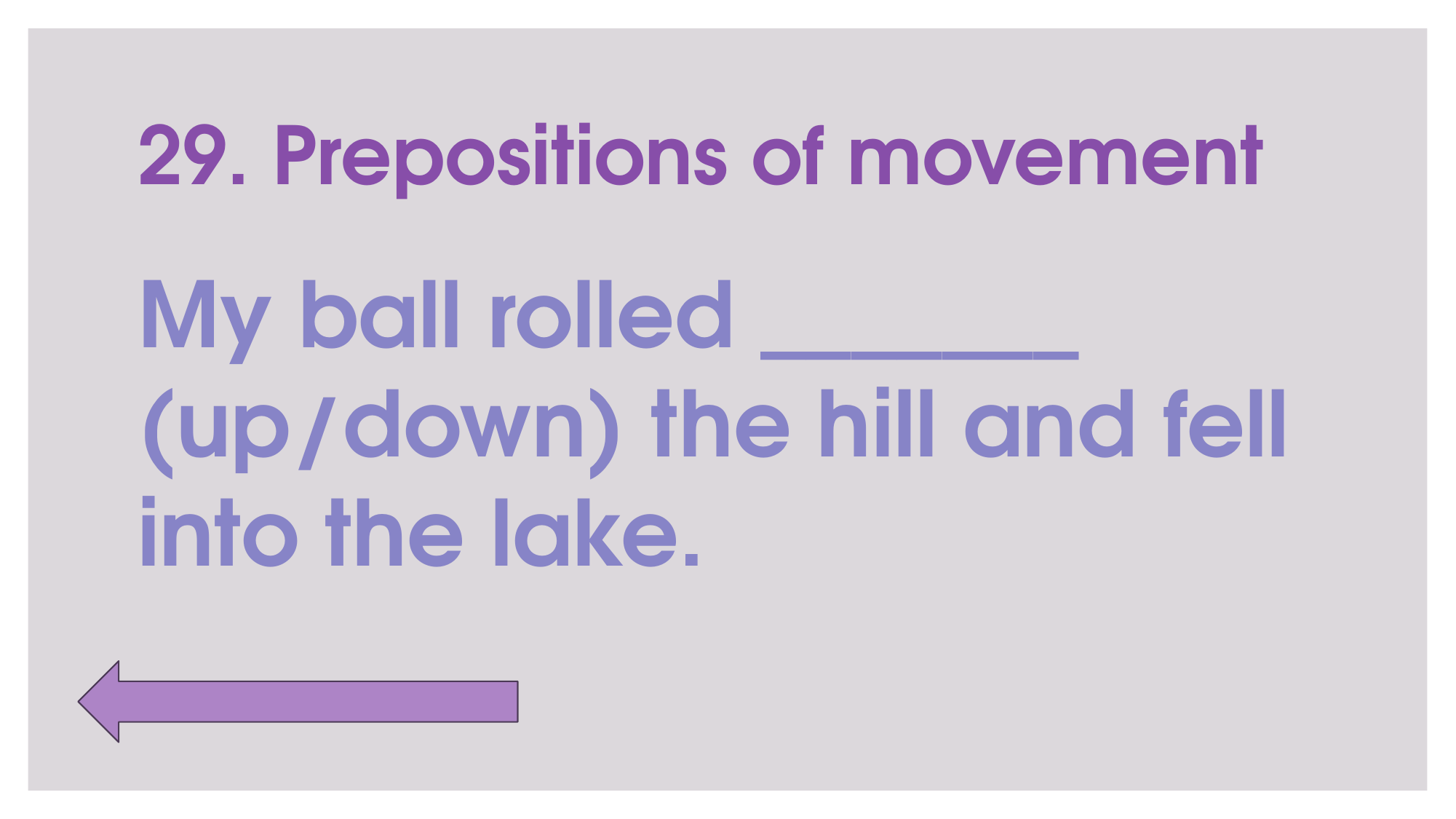

# 29. Prepositions of movement
My ball rolled _______ (up/down) the hill and fell into the lake.